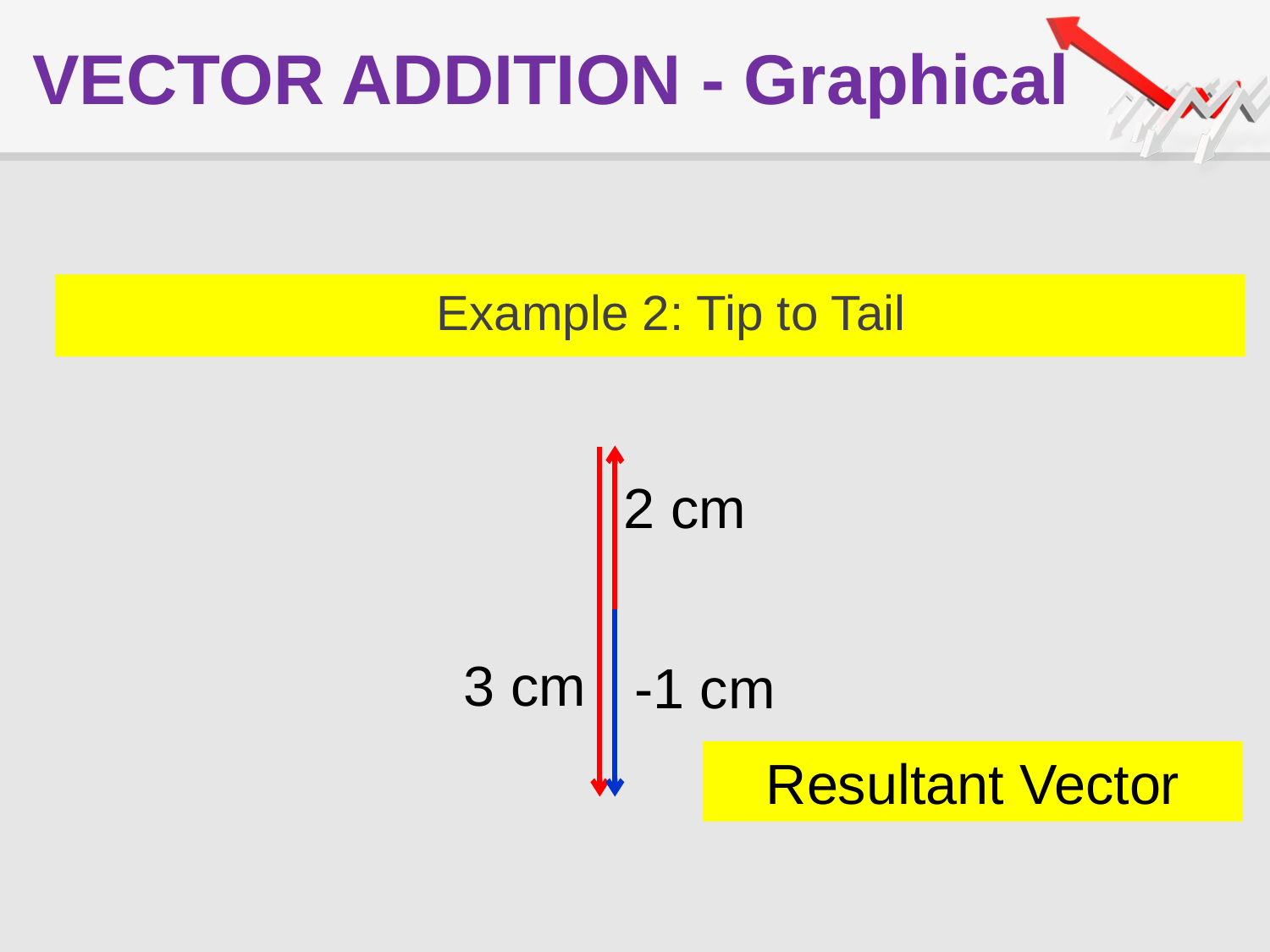

# VECTOR ADDITION - Graphical
Example 2: Tip to Tail

2 cm
3 cm
-1 cm
Resultant Vector